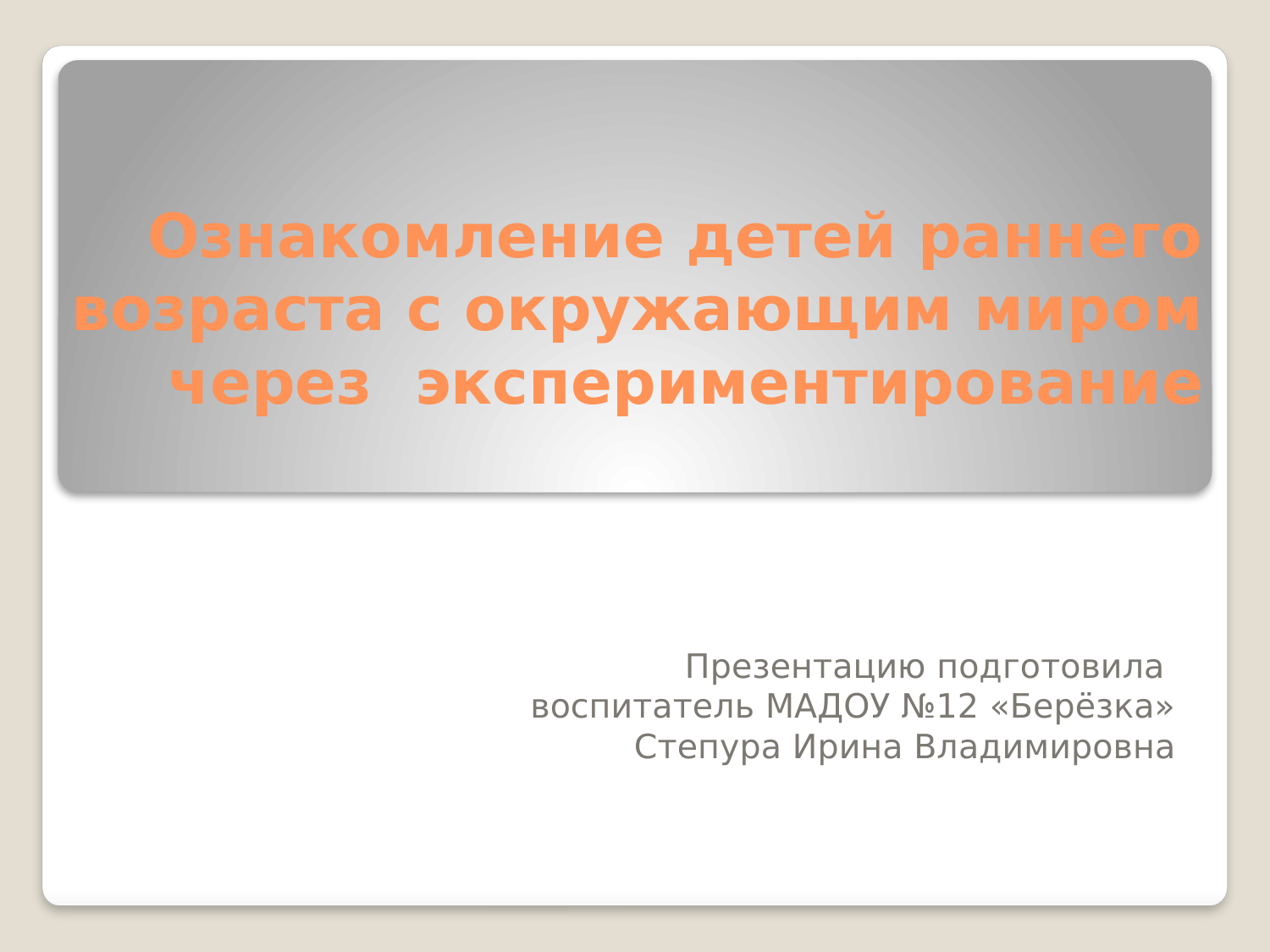

# Ознакомление детей раннего возраста с окружающим миром через  экспериментирование
Презентацию подготовила
воспитатель МАДОУ №12 «Берёзка»
Степура Ирина Владимировна